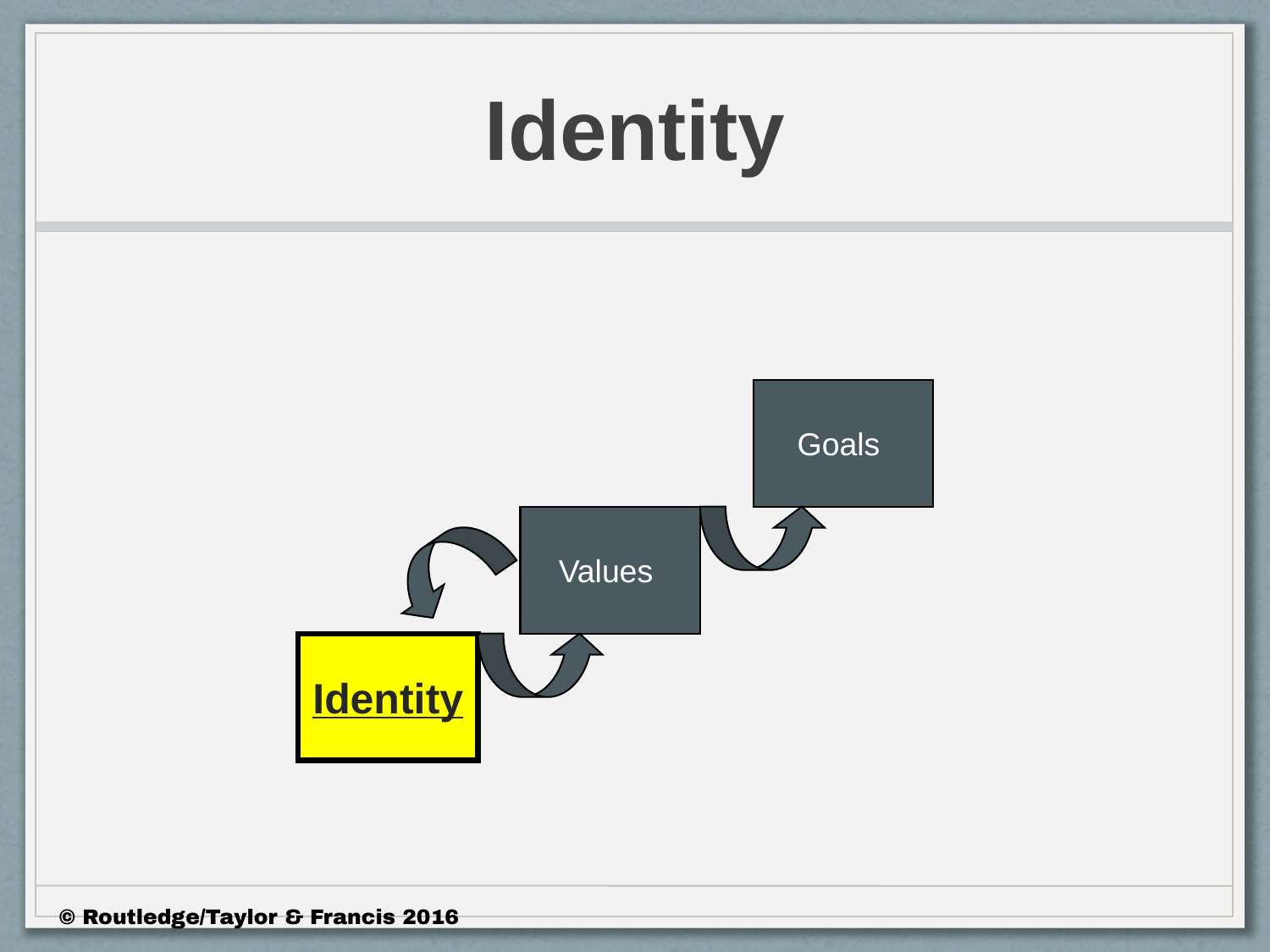

# Identity
Goals
Values

Identity

© Routledge/Taylor & Francis 2016